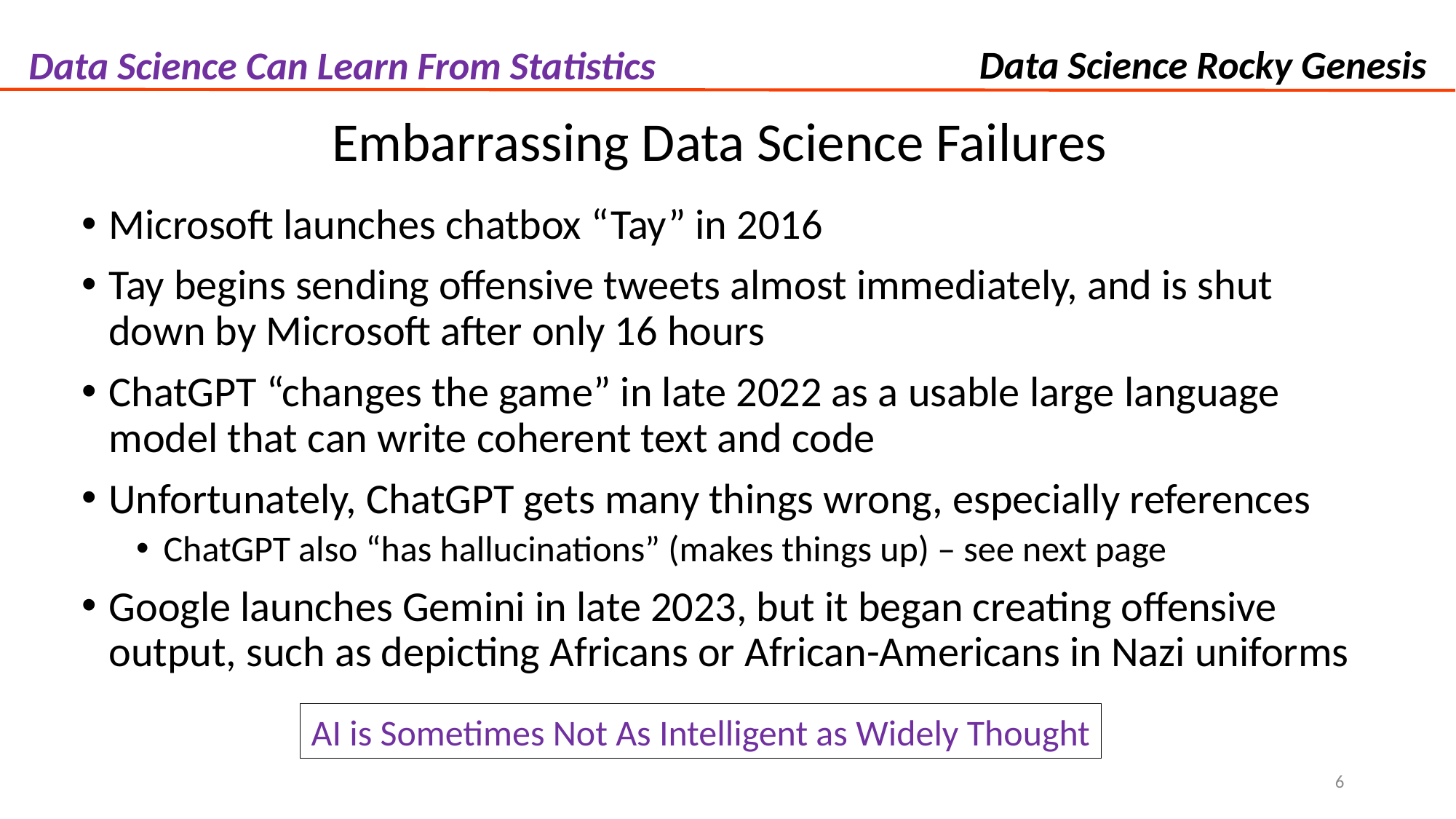

Data Science Rocky Genesis
Data Science Can Learn From Statistics

Embarrassing Data Science Failures
Microsoft launches chatbox “Tay” in 2016
Tay begins sending offensive tweets almost immediately, and is shut down by Microsoft after only 16 hours
ChatGPT “changes the game” in late 2022 as a usable large language model that can write coherent text and code
Unfortunately, ChatGPT gets many things wrong, especially references
ChatGPT also “has hallucinations” (makes things up) – see next page
Google launches Gemini in late 2023, but it began creating offensive output, such as depicting Africans or African-Americans in Nazi uniforms
AI is Sometimes Not As Intelligent as Widely Thought
6